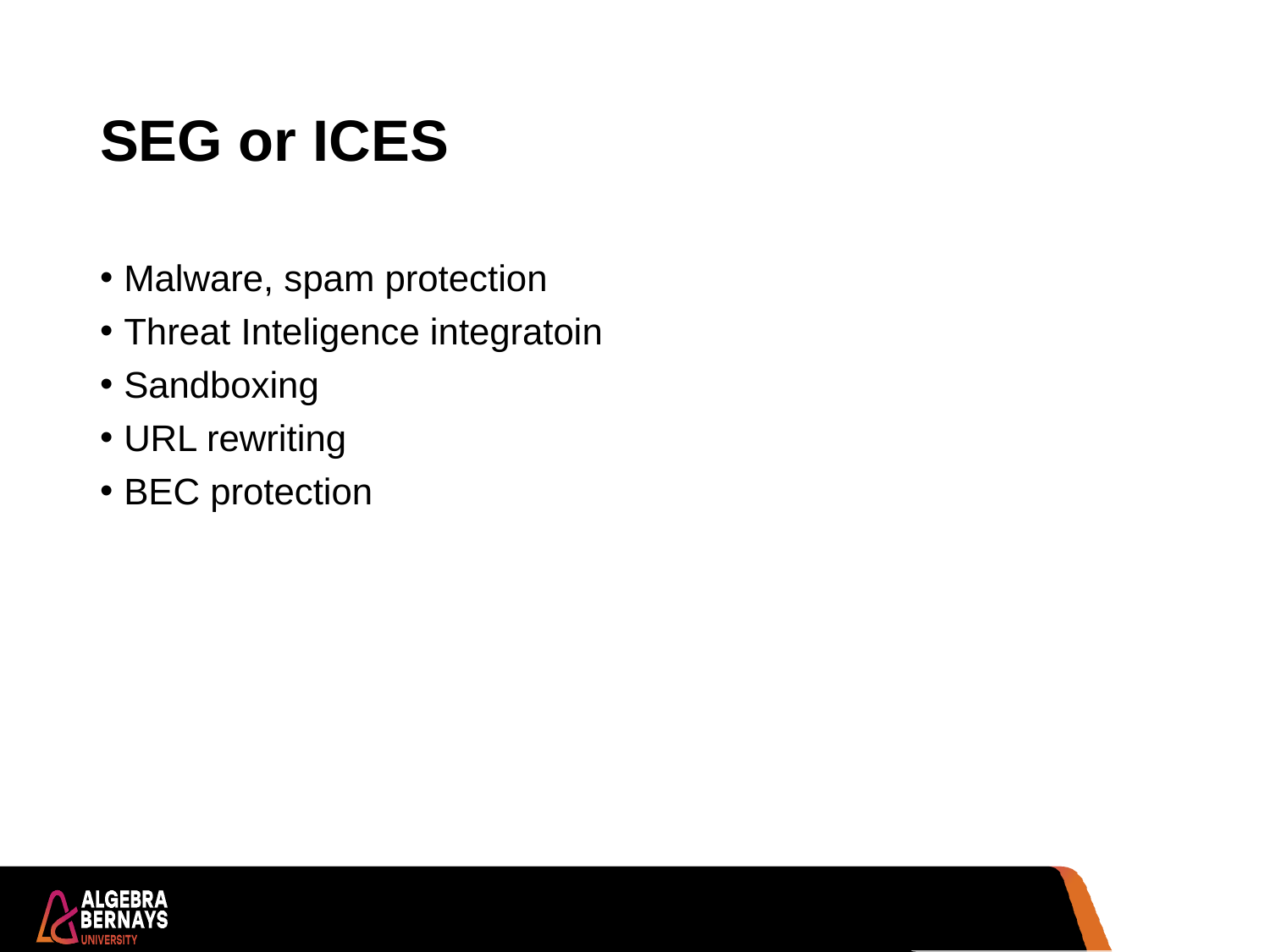

# SEG or ICES
Malware, spam protection
Threat Inteligence integratoin
Sandboxing
URL rewriting
BEC protection